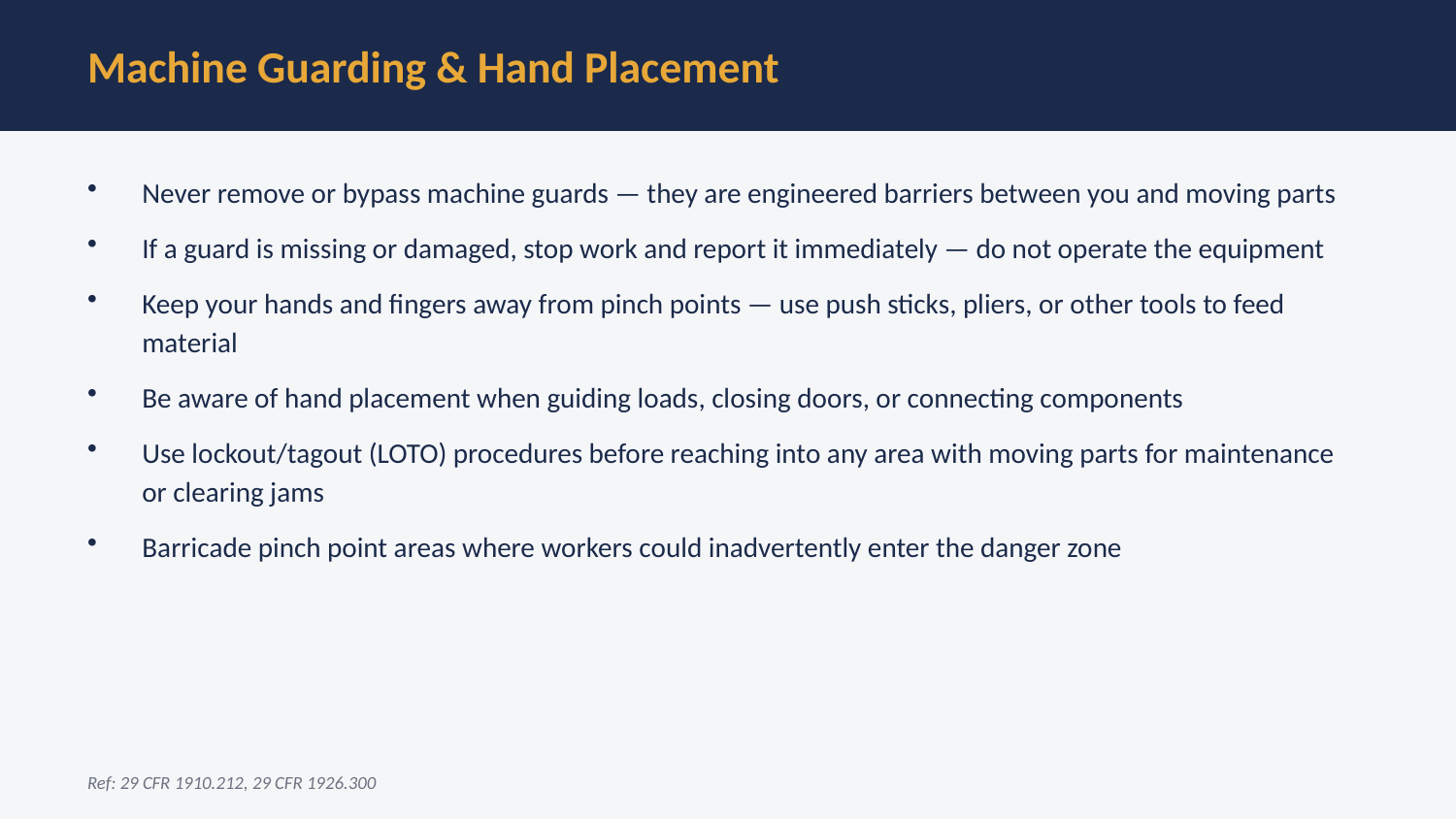

Machine Guarding & Hand Placement
Never remove or bypass machine guards — they are engineered barriers between you and moving parts
If a guard is missing or damaged, stop work and report it immediately — do not operate the equipment
Keep your hands and fingers away from pinch points — use push sticks, pliers, or other tools to feed material
Be aware of hand placement when guiding loads, closing doors, or connecting components
Use lockout/tagout (LOTO) procedures before reaching into any area with moving parts for maintenance or clearing jams
Barricade pinch point areas where workers could inadvertently enter the danger zone
Ref: 29 CFR 1910.212, 29 CFR 1926.300